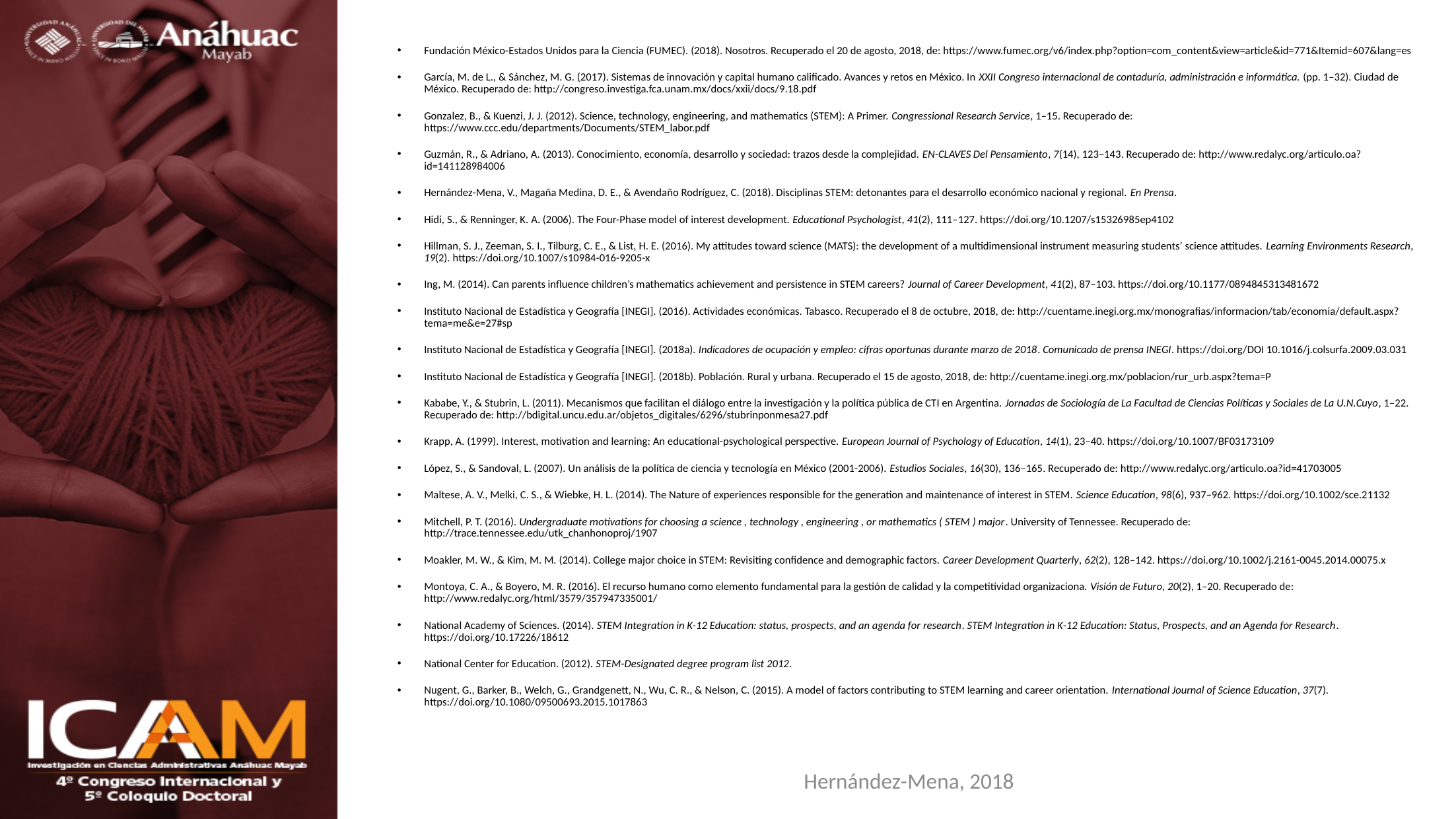

Fundación México-Estados Unidos para la Ciencia (FUMEC). (2018). Nosotros. Recuperado el 20 de agosto, 2018, de: https://www.fumec.org/v6/index.php?option=com_content&view=article&id=771&Itemid=607&lang=es
García, M. de L., & Sánchez, M. G. (2017). Sistemas de innovación y capital humano calificado. Avances y retos en México. In XXII Congreso internacional de contaduría, administración e informática. (pp. 1–32). Ciudad de México. Recuperado de: http://congreso.investiga.fca.unam.mx/docs/xxii/docs/9.18.pdf
Gonzalez, B., & Kuenzi, J. J. (2012). Science, technology, engineering, and mathematics (STEM): A Primer. Congressional Research Service, 1–15. Recuperado de: https://www.ccc.edu/departments/Documents/STEM_labor.pdf
Guzmán, R., & Adriano, A. (2013). Conocimiento, economía, desarrollo y sociedad: trazos desde la complejidad. EN-CLAVES Del Pensamiento, 7(14), 123–143. Recuperado de: http://www.redalyc.org/articulo.oa?id=141128984006
Hernández-Mena, V., Magaña Medina, D. E., & Avendaño Rodríguez, C. (2018). Disciplinas STEM: detonantes para el desarrollo económico nacional y regional. En Prensa.
Hidi, S., & Renninger, K. A. (2006). The Four-Phase model of interest development. Educational Psychologist, 41(2), 111–127. https://doi.org/10.1207/s15326985ep4102
Hillman, S. J., Zeeman, S. I., Tilburg, C. E., & List, H. E. (2016). My attitudes toward science (MATS): the development of a multidimensional instrument measuring students’ science attitudes. Learning Environments Research, 19(2). https://doi.org/10.1007/s10984-016-9205-x
Ing, M. (2014). Can parents influence children’s mathematics achievement and persistence in STEM careers? Journal of Career Development, 41(2), 87–103. https://doi.org/10.1177/0894845313481672
Instituto Nacional de Estadística y Geografía [INEGI]. (2016). Actividades económicas. Tabasco. Recuperado el 8 de octubre, 2018, de: http://cuentame.inegi.org.mx/monografias/informacion/tab/economia/default.aspx?tema=me&e=27#sp
Instituto Nacional de Estadística y Geografía [INEGI]. (2018a). Indicadores de ocupación y empleo: cifras oportunas durante marzo de 2018. Comunicado de prensa INEGI. https://doi.org/DOI 10.1016/j.colsurfa.2009.03.031
Instituto Nacional de Estadística y Geografía [INEGI]. (2018b). Población. Rural y urbana. Recuperado el 15 de agosto, 2018, de: http://cuentame.inegi.org.mx/poblacion/rur_urb.aspx?tema=P
Kababe, Y., & Stubrin, L. (2011). Mecanismos que facilitan el diálogo entre la investigación y la política pública de CTI en Argentina. Jornadas de Sociología de La Facultad de Ciencias Políticas y Sociales de La U.N.Cuyo, 1–22. Recuperado de: http://bdigital.uncu.edu.ar/objetos_digitales/6296/stubrinponmesa27.pdf
Krapp, A. (1999). Interest, motivation and learning: An educational-psychological perspective. European Journal of Psychology of Education, 14(1), 23–40. https://doi.org/10.1007/BF03173109
López, S., & Sandoval, L. (2007). Un análisis de la política de ciencia y tecnología en México (2001-2006). Estudios Sociales, 16(30), 136–165. Recuperado de: http://www.redalyc.org/articulo.oa?id=41703005
Maltese, A. V., Melki, C. S., & Wiebke, H. L. (2014). The Nature of experiences responsible for the generation and maintenance of interest in STEM. Science Education, 98(6), 937–962. https://doi.org/10.1002/sce.21132
Mitchell, P. T. (2016). Undergraduate motivations for choosing a science , technology , engineering , or mathematics ( STEM ) major. University of Tennessee. Recuperado de: http://trace.tennessee.edu/utk_chanhonoproj/1907
Moakler, M. W., & Kim, M. M. (2014). College major choice in STEM: Revisiting confidence and demographic factors. Career Development Quarterly, 62(2), 128–142. https://doi.org/10.1002/j.2161-0045.2014.00075.x
Montoya, C. A., & Boyero, M. R. (2016). El recurso humano como elemento fundamental para la gestión de calidad y la competitividad organizaciona. Visión de Futuro, 20(2), 1–20. Recuperado de: http://www.redalyc.org/html/3579/357947335001/
National Academy of Sciences. (2014). STEM Integration in K-12 Education: status, prospects, and an agenda for research. STEM Integration in K-12 Education: Status, Prospects, and an Agenda for Research. https://doi.org/10.17226/18612
National Center for Education. (2012). STEM-Designated degree program list 2012.
Nugent, G., Barker, B., Welch, G., Grandgenett, N., Wu, C. R., & Nelson, C. (2015). A model of factors contributing to STEM learning and career orientation. International Journal of Science Education, 37(7). https://doi.org/10.1080/09500693.2015.1017863

Hernández-Mena, 2018